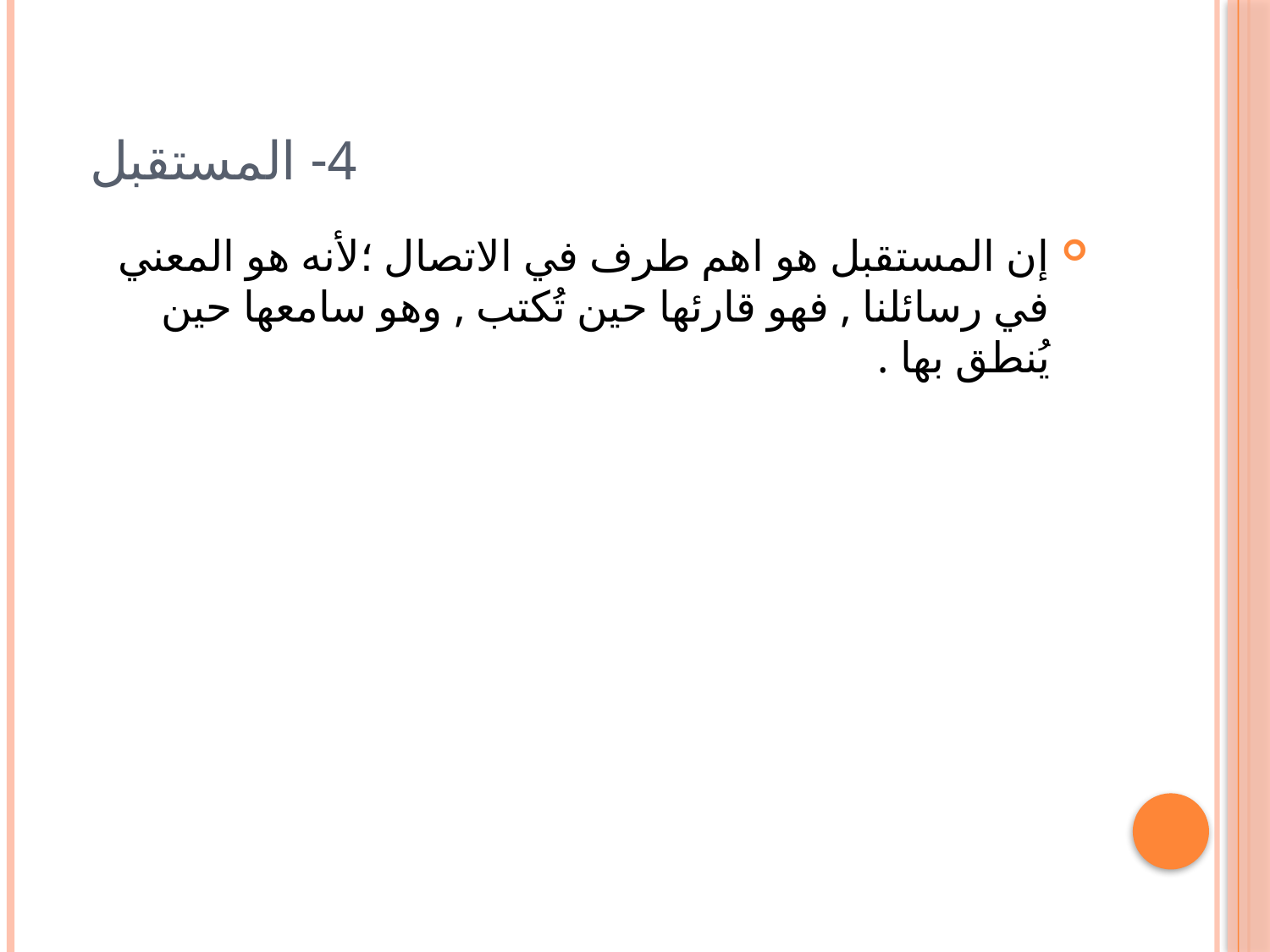

# 4- المستقبل
إن المستقبل هو اهم طرف في الاتصال ؛لأنه هو المعني في رسائلنا , فهو قارئها حين تُكتب , وهو سامعها حين يُنطق بها .